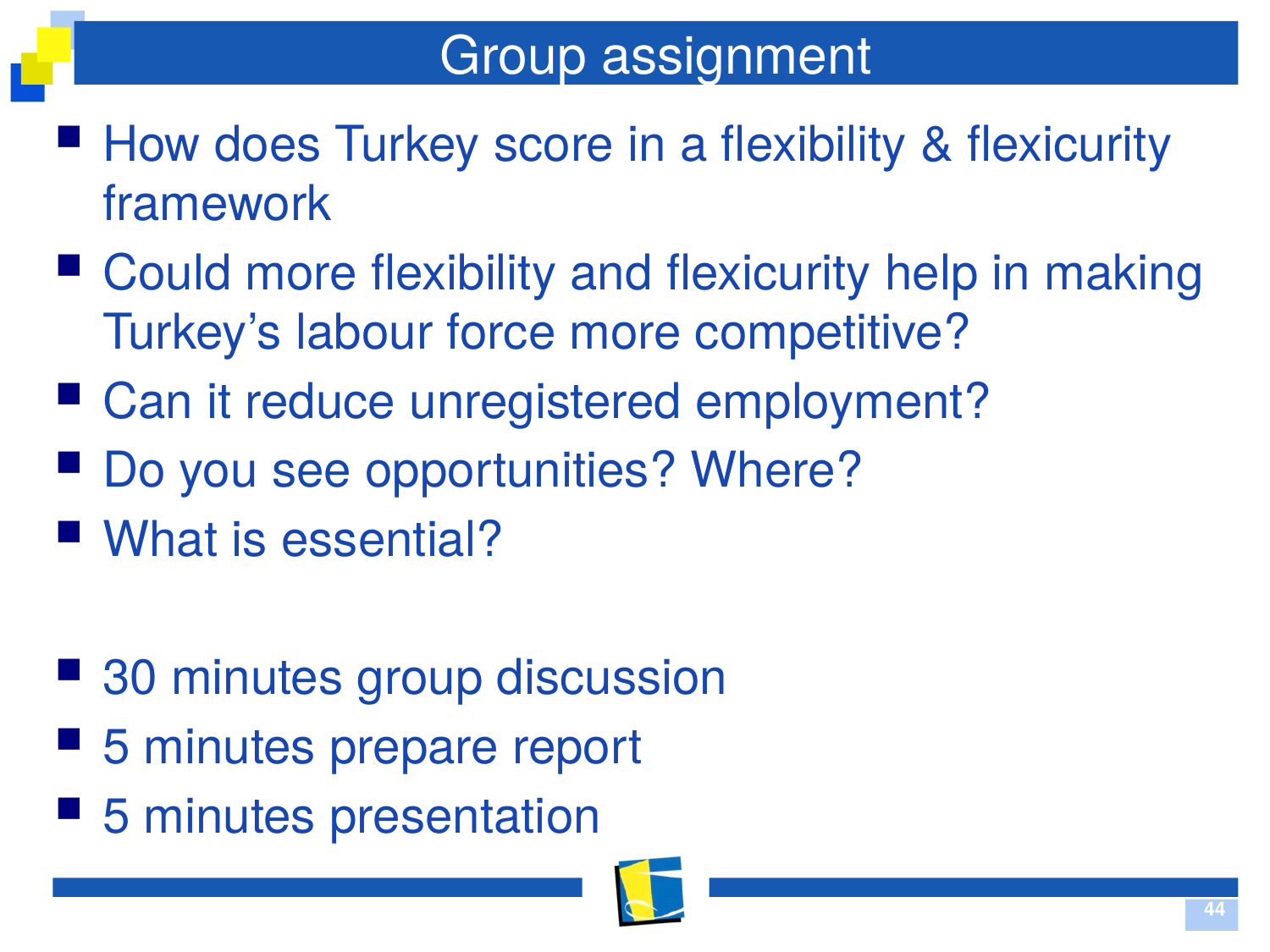

# Group assignment
How does Turkey score in a flexibility & flexicurity framework
Could more flexibility and flexicurity help in making Turkey’s labour force more competitive?
Can it reduce unregistered employment?
Do you see opportunities? Where?
What is essential?

30 minutes group discussion
5 minutes prepare report
5 minutes presentation
44